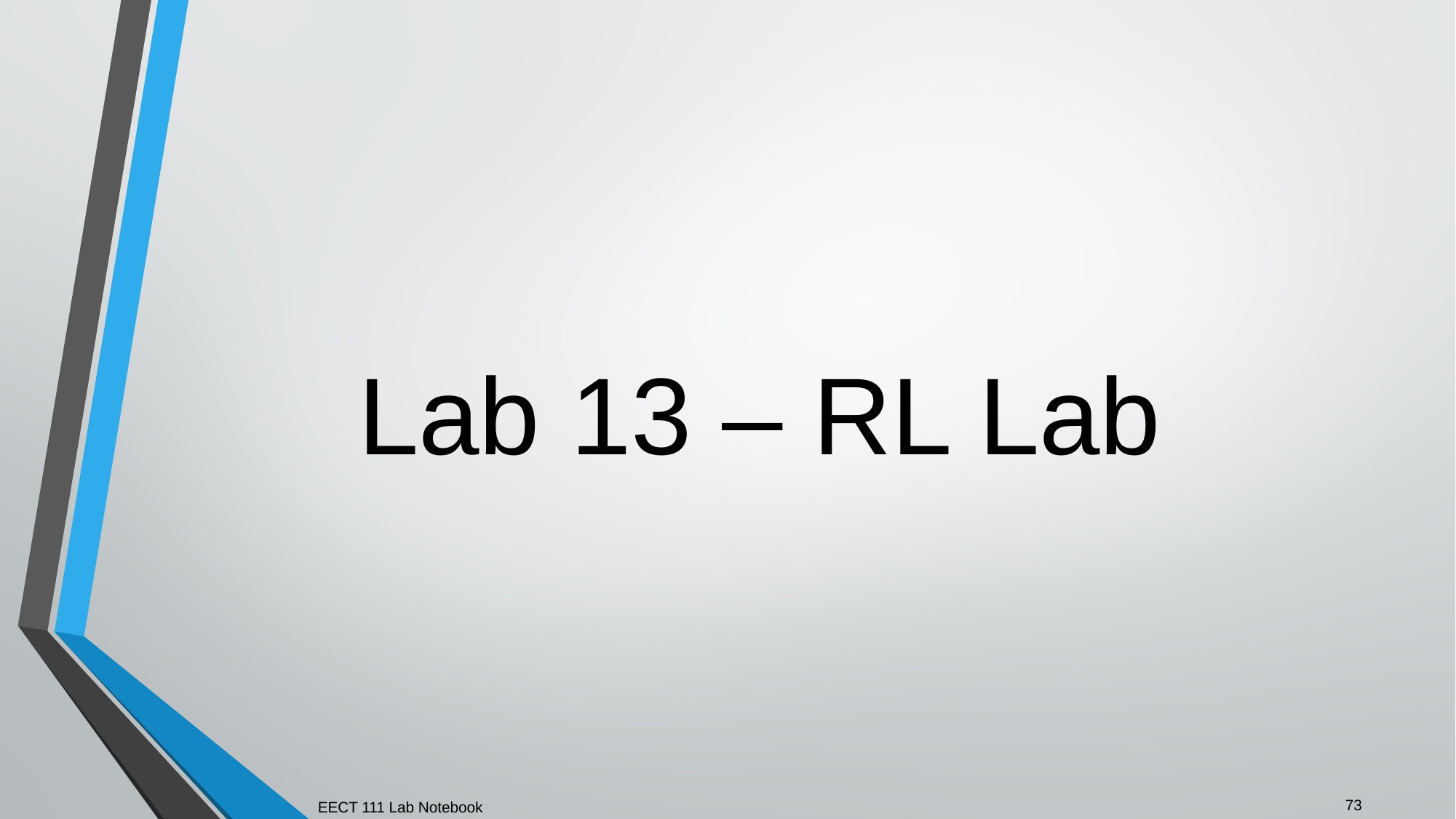

# Lab 13 – RL Lab
73
EECT 111 Lab Notebook